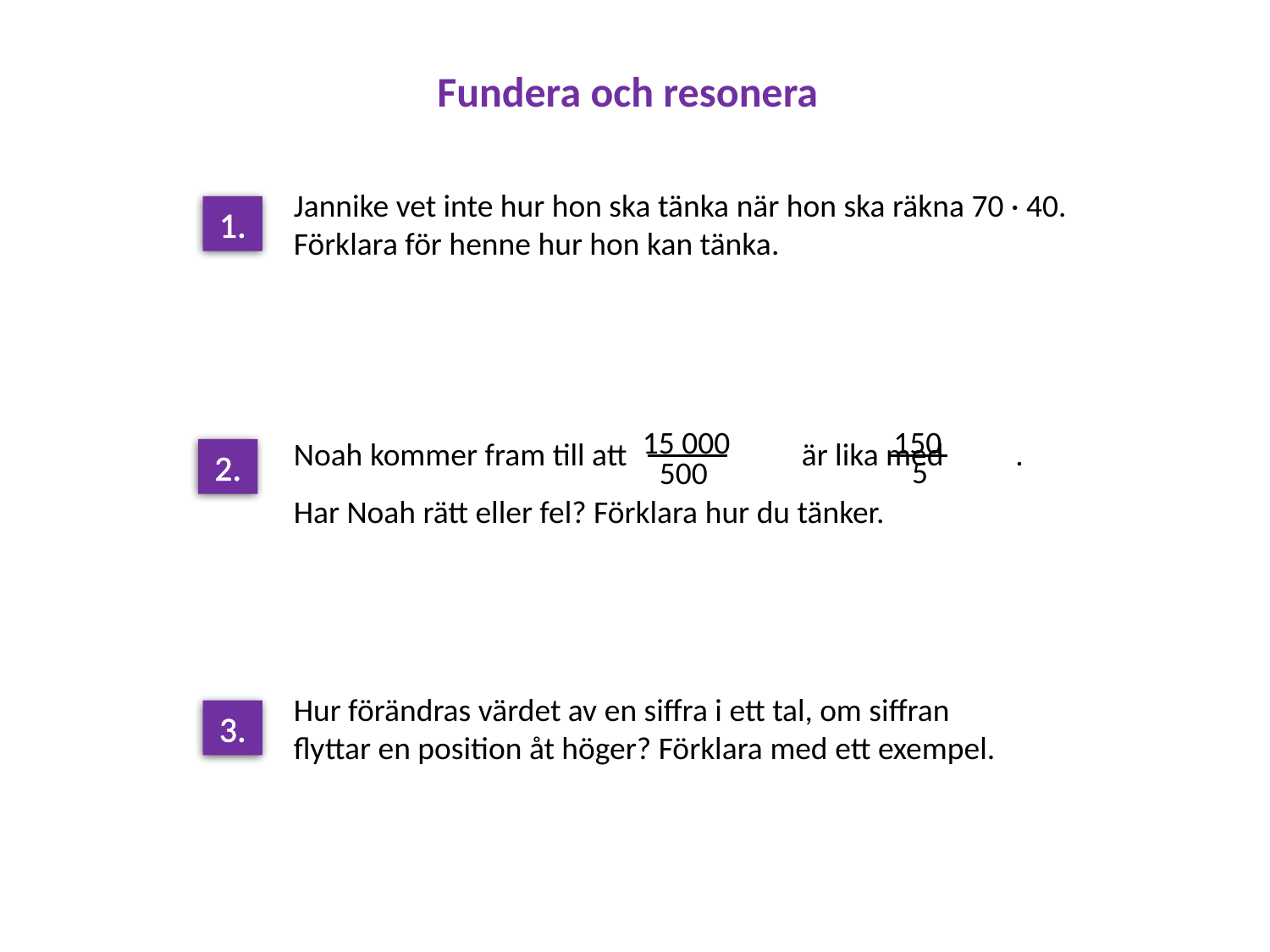

Fundera och resonera
Jannike vet inte hur hon ska tänka när hon ska räkna 70 · 40. Förklara för henne hur hon kan tänka.
1.
15 000
500
Noah kommer fram till att 		är lika med          .
Har Noah rätt eller fel? Förklara hur du tänker.
150
5
2.
Hur förändras värdet av en siffra i ett tal, om siffran flyttar en position åt höger? Förklara med ett exempel.
3.